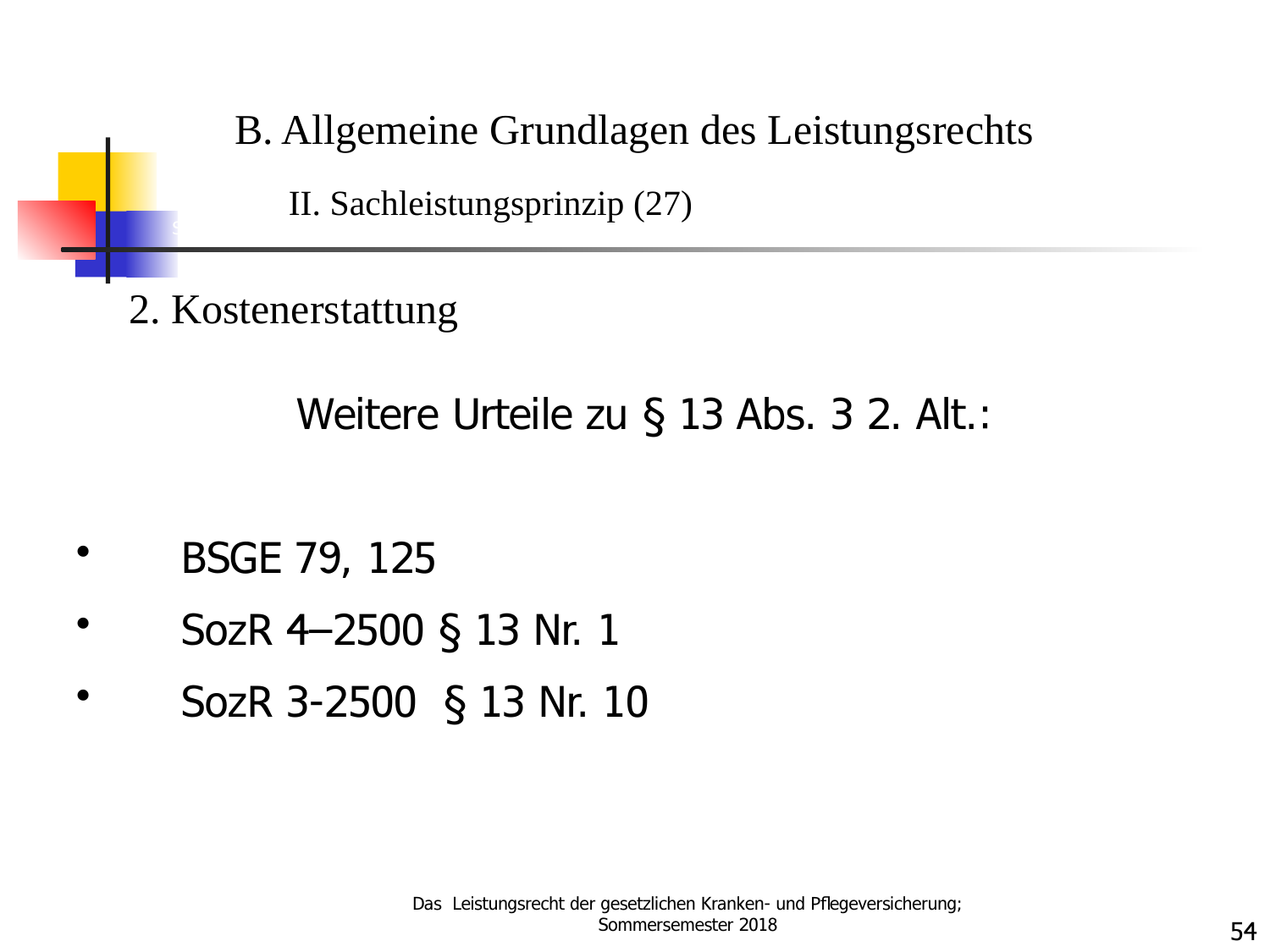

Sachleistung 27
B. Allgemeine Grundlagen des Leistungsrechts
	II. Sachleistungsprinzip (27)
2. Kostenerstattung
Weitere Urteile zu § 13 Abs. 3 2. Alt.:

BSGE 79, 125
SozR 4–2500 § 13 Nr. 1
SozR 3-2500  § 13 Nr. 10
Das  Leistungsrecht der gesetzlichen Kranken- und Pflegeversicherung; Sommersemester 2018
54